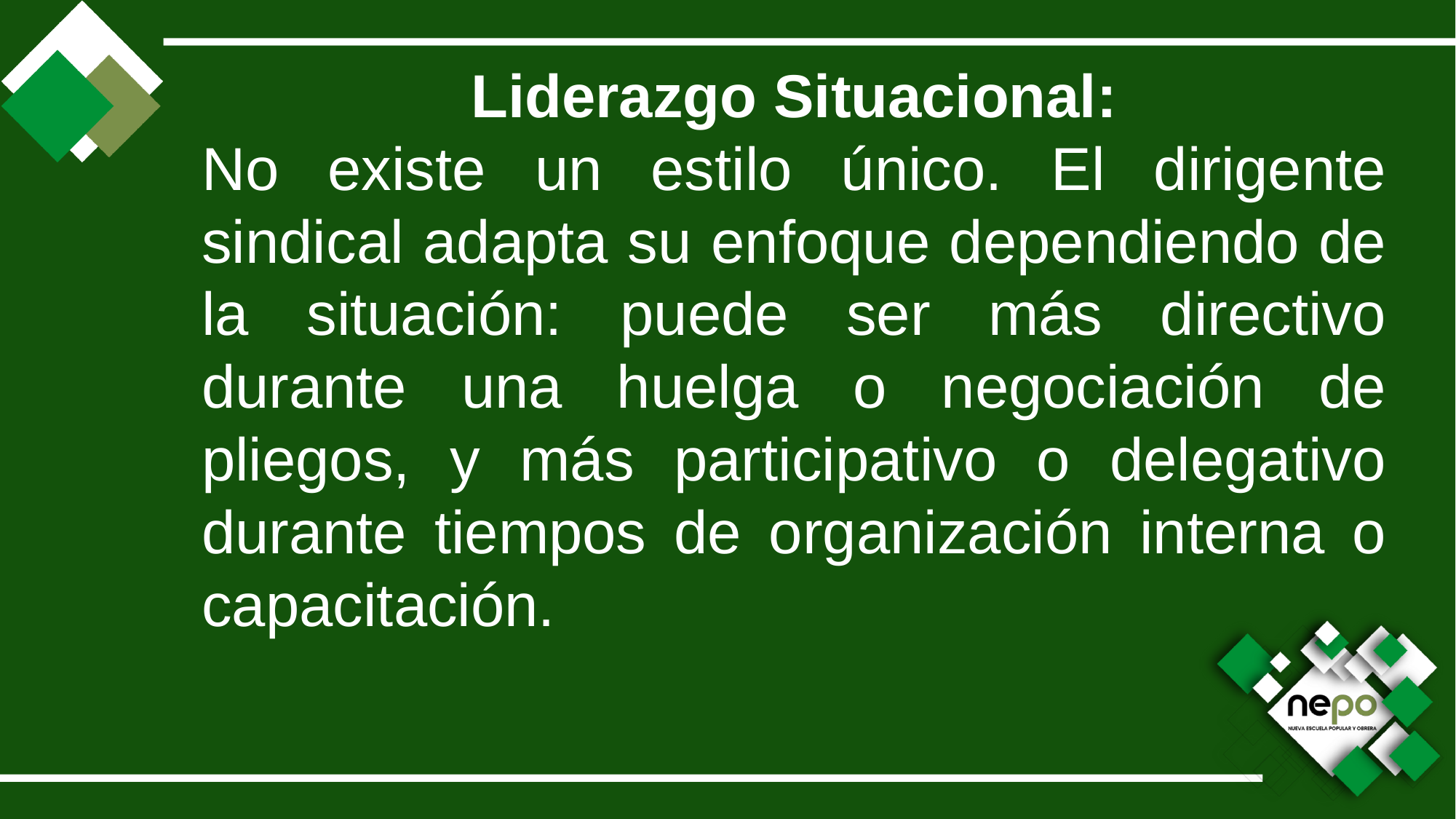

Liderazgo Situacional:
No existe un estilo único. El dirigente sindical adapta su enfoque dependiendo de la situación: puede ser más directivo durante una huelga o negociación de pliegos, y más participativo o delegativo durante tiempos de organización interna o capacitación.